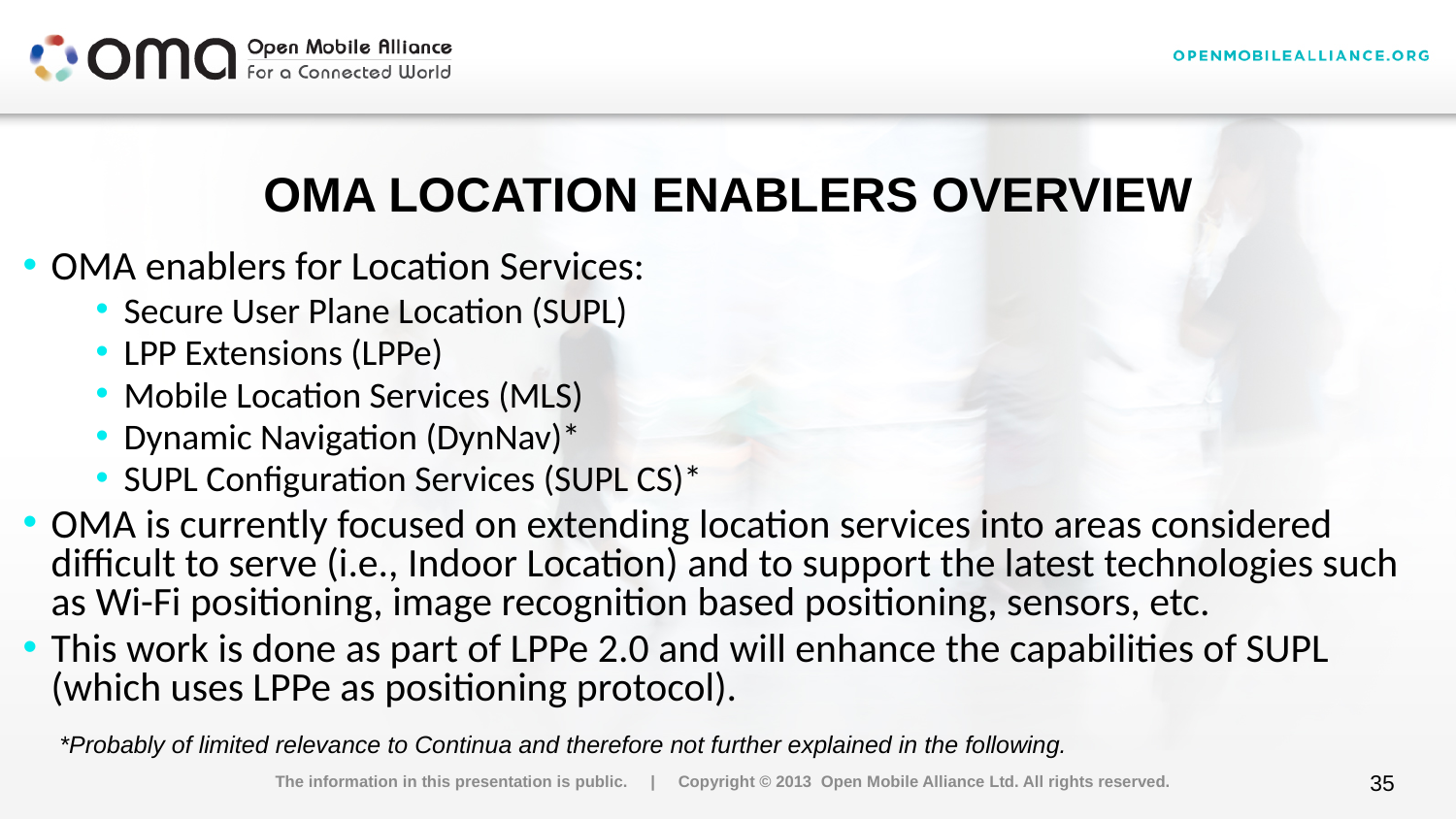

# OMA Location enablers Overview
OMA enablers for Location Services:
Secure User Plane Location (SUPL)
LPP Extensions (LPPe)
Mobile Location Services (MLS)
Dynamic Navigation (DynNav)*
SUPL Configuration Services (SUPL CS)*
OMA is currently focused on extending location services into areas considered difficult to serve (i.e., Indoor Location) and to support the latest technologies such as Wi-Fi positioning, image recognition based positioning, sensors, etc.
This work is done as part of LPPe 2.0 and will enhance the capabilities of SUPL (which uses LPPe as positioning protocol).
*Probably of limited relevance to Continua and therefore not further explained in the following.
The information in this presentation is public.     |     Copyright © 2013  Open Mobile Alliance Ltd. All rights reserved.